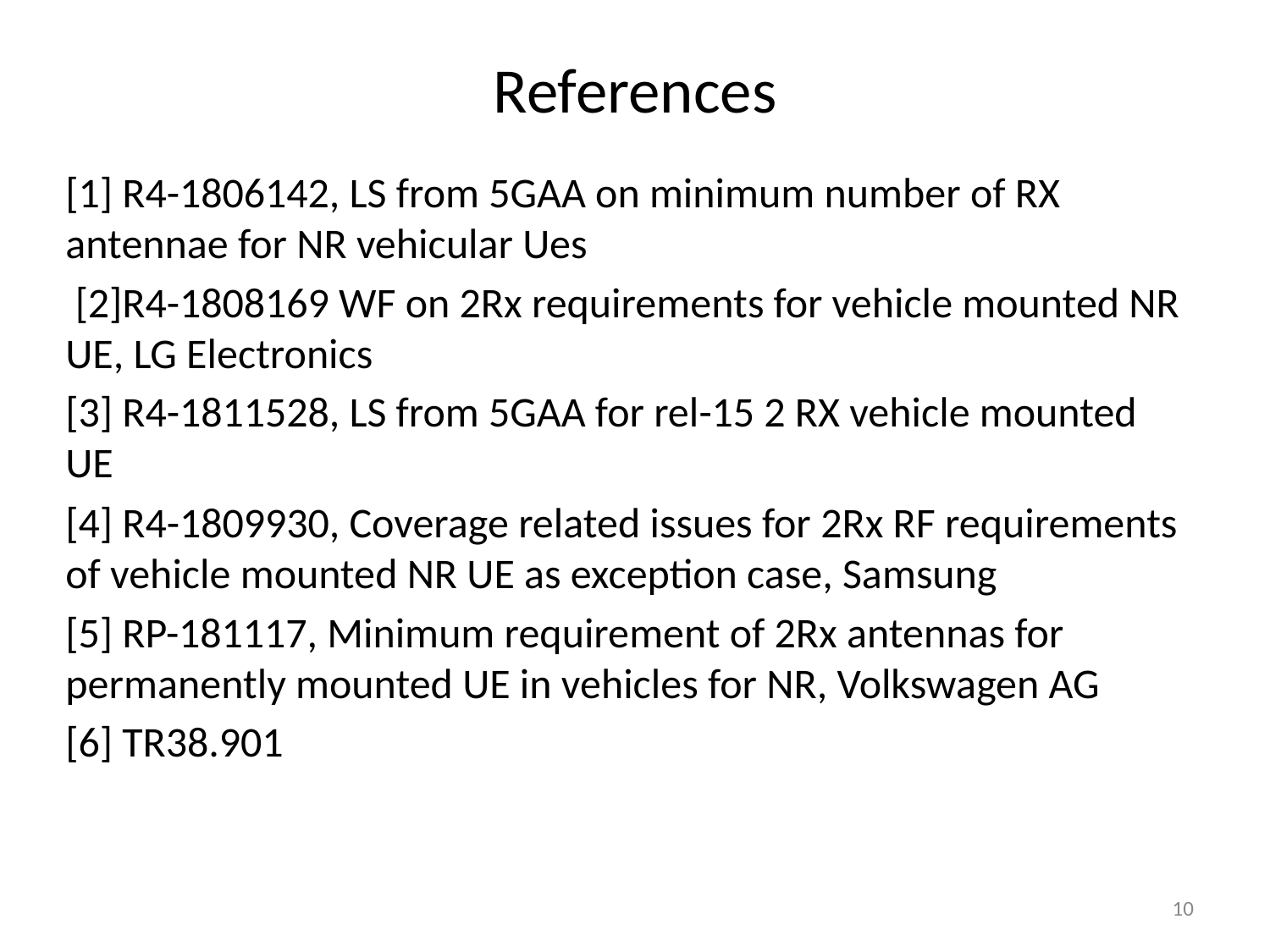

# References
[1] R4-1806142, LS from 5GAA on minimum number of RX antennae for NR vehicular Ues
 [2]R4-1808169 WF on 2Rx requirements for vehicle mounted NR UE, LG Electronics
[3] R4-1811528, LS from 5GAA for rel-15 2 RX vehicle mounted UE
[4] R4-1809930, Coverage related issues for 2Rx RF requirements of vehicle mounted NR UE as exception case, Samsung
[5] RP-181117, Minimum requirement of 2Rx antennas for permanently mounted UE in vehicles for NR, Volkswagen AG
[6] TR38.901

10